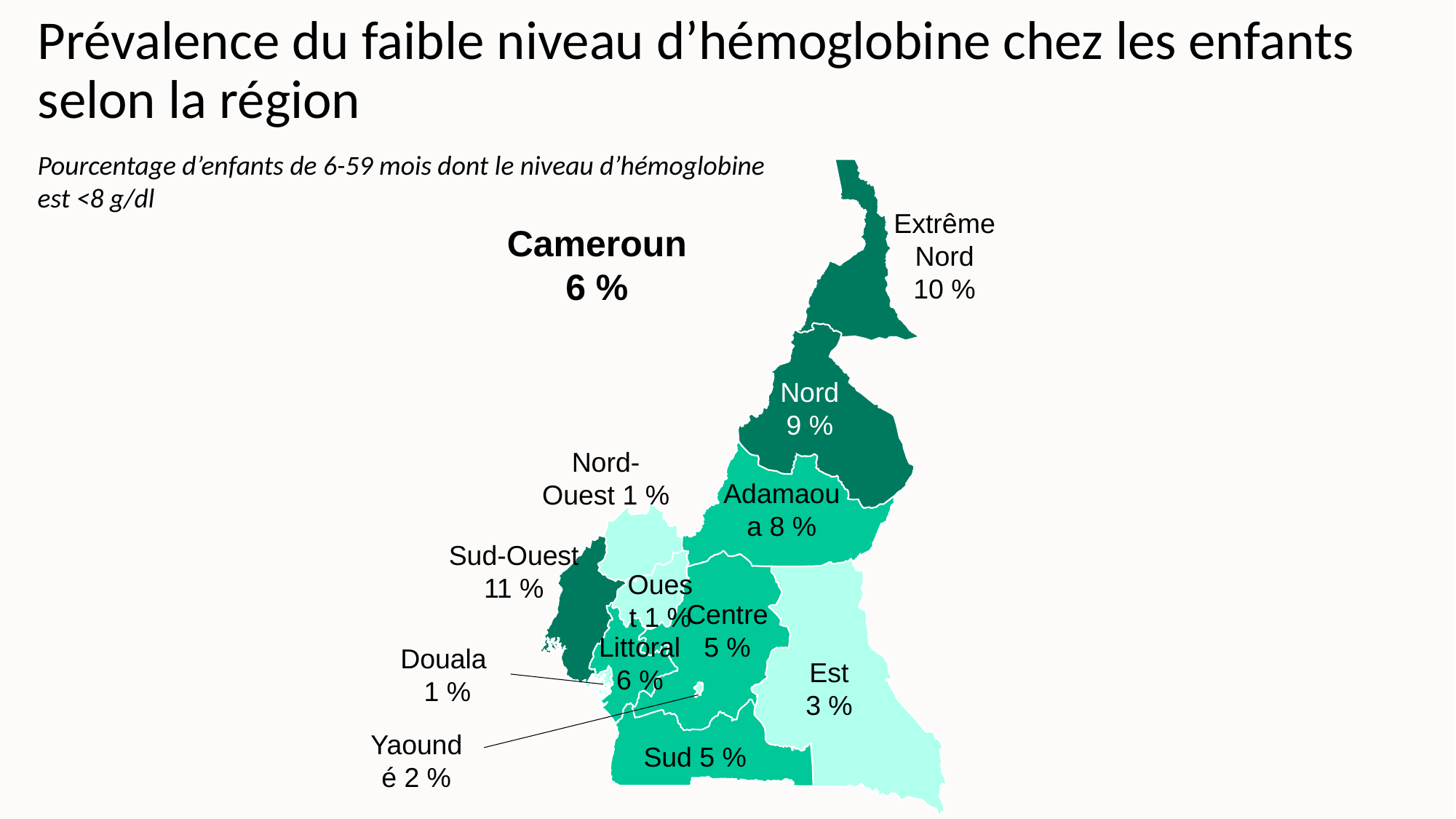

# Prévalence du faible niveau d’hémoglobine chez les enfants selon la région
Pourcentage d’enfants de 6-59 mois dont le niveau d’hémoglobine est <8 g/dl

Cameroun
6 %
Extrême Nord
10 %
Nord
9 %
Nord-Ouest 1 %
Adamaoua 8 %
Sud-Ouest 11 %
Ouest 1 %
Centre 5 %
Littoral 6 %
Douala
1 %
Est
3 %
Yaoundé 2 %
Sud 5 %